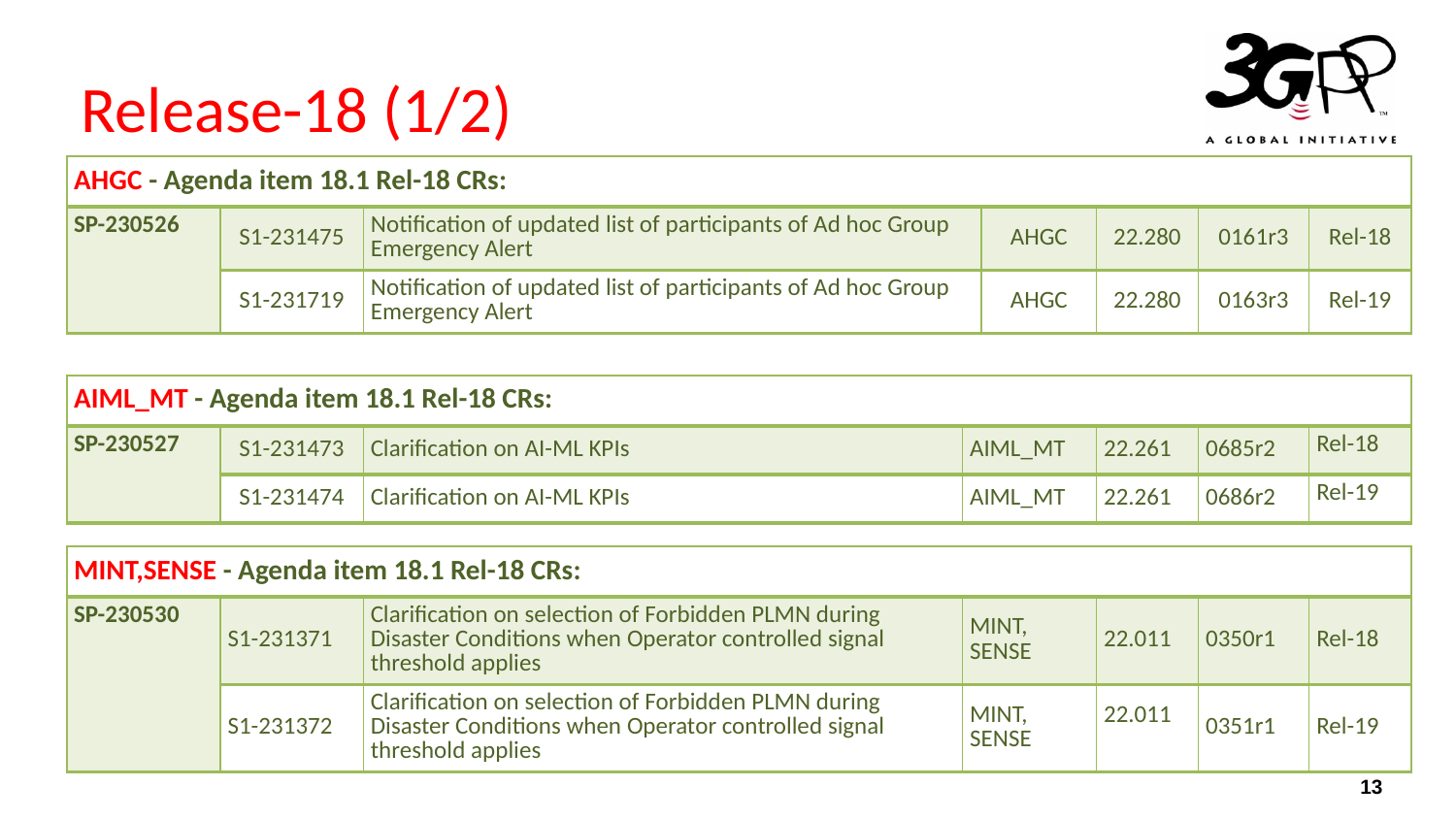

# Release-18 (1/2)
| AHGC - Agenda item 18.1 Rel-18 CRs: |  |  |  |  |  |  |
| --- | --- | --- | --- | --- | --- | --- |
| SP-230526 | S1-231475 | Notification of updated list of participants of Ad hoc Group Emergency Alert | AHGC | 22.280 | 0161r3 | Rel-18 |
|  | S1-231719 | Notification of updated list of participants of Ad hoc Group Emergency Alert | AHGC | 22.280 | 0163r3 | Rel-19 |
| AIML\_MT - Agenda item 18.1 Rel-18 CRs: |  |  |  |  |  |  |
| --- | --- | --- | --- | --- | --- | --- |
| SP-230527 | S1-231473 | Clarification on AI-ML KPIs | AIML\_MT | 22.261 | 0685r2 | Rel-18 |
|  | S1-231474 | Clarification on AI-ML KPIs | AIML\_MT | 22.261 | 0686r2 | Rel-19 |
| MINT,SENSE - Agenda item 18.1 Rel-18 CRs: |  |  |  |  |  |  |
| --- | --- | --- | --- | --- | --- | --- |
| SP-230530 | S1-231371 | Clarification on selection of Forbidden PLMN during Disaster Conditions when Operator controlled signal threshold applies | MINT, SENSE | 22.011 | 0350r1 | Rel-18 |
|  | S1-231372 | Clarification on selection of Forbidden PLMN during Disaster Conditions when Operator controlled signal threshold applies | MINT, SENSE | 22.011 | 0351r1 | Rel-19 |